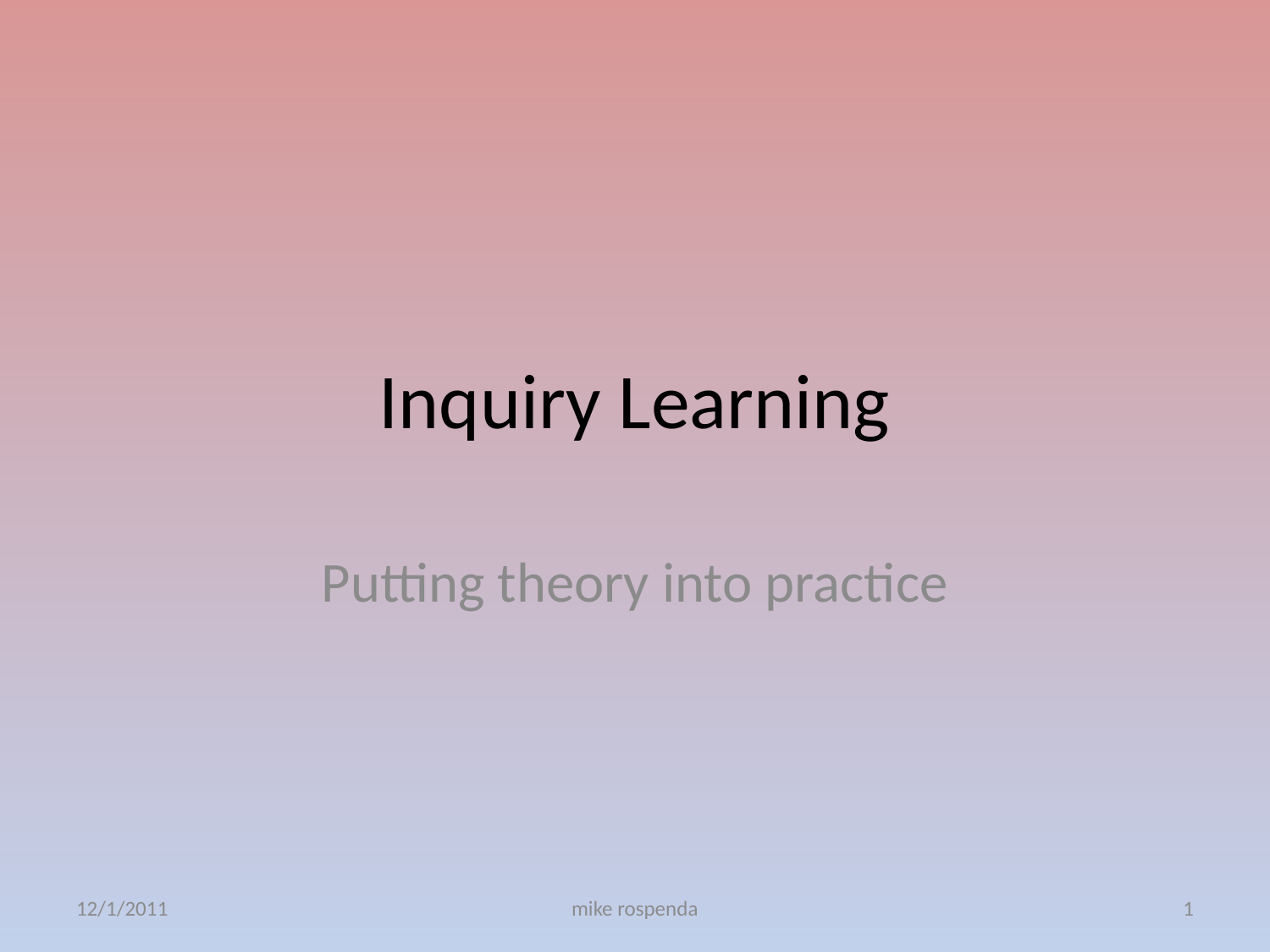

# Inquiry Learning
Putting theory into practice
12/1/2011
mike rospenda
1